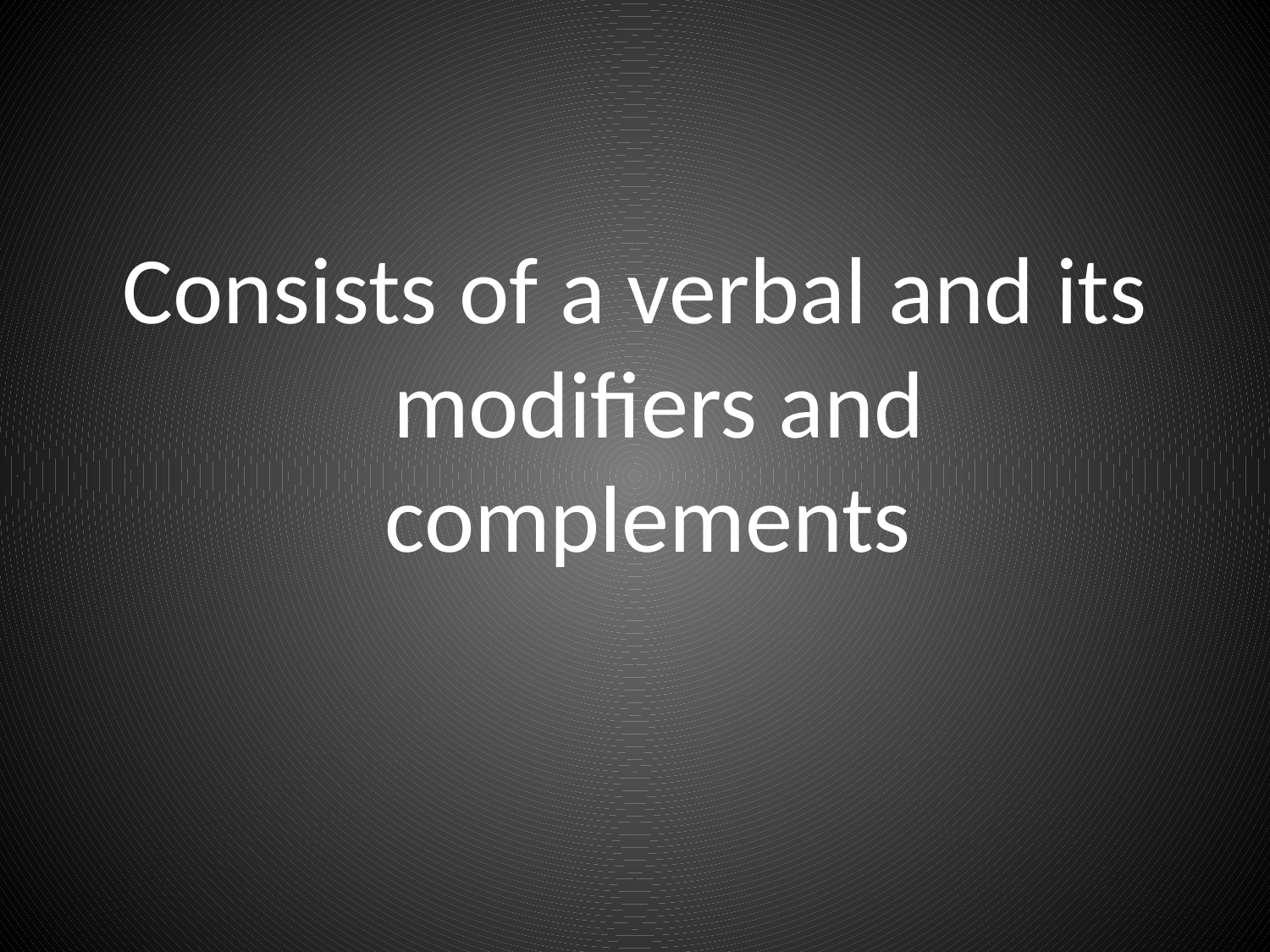

Consists of a verbal and its modifiers and complements